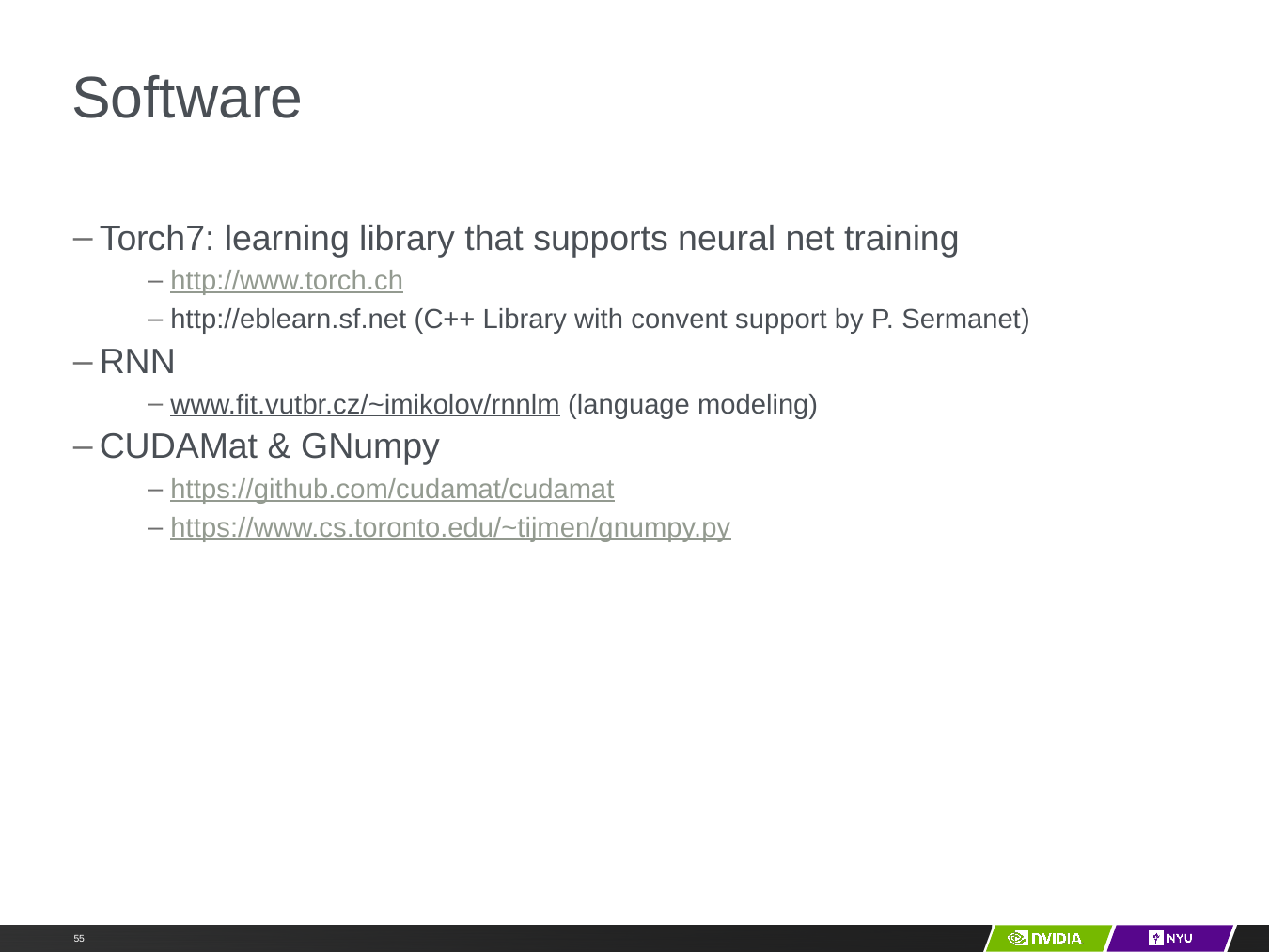

# Software
Torch7: learning library that supports neural net training
http://www.torch.ch
http://eblearn.sf.net (C++ Library with convent support by P. Sermanet)
RNN
www.fit.vutbr.cz/~imikolov/rnnlm (language modeling)
CUDAMat & GNumpy
https://github.com/cudamat/cudamat
https://www.cs.toronto.edu/~tijmen/gnumpy.py